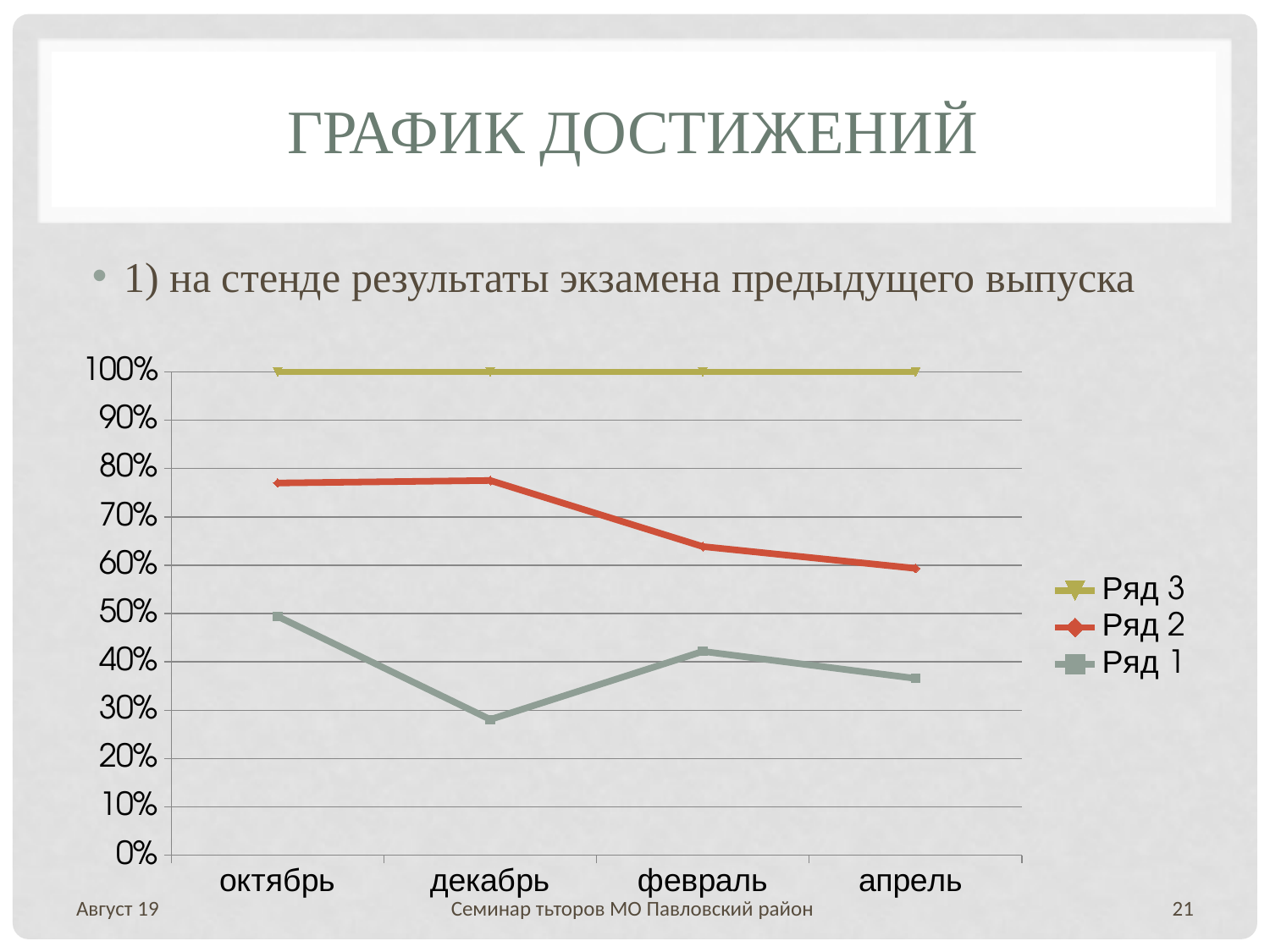

# График достижений
1) на стенде результаты экзамена предыдущего выпуска

### Chart

| Category | Ряд 1 | Ряд 2 | Ряд 3 |
|---|---|---|---|
| октябрь | 4.3 | 2.4 | 2.0 |
| декабрь | 2.5 | 4.4 | 2.0 |
| февраль | 3.5 | 1.8 | 3.0 |
| апрель  | 4.5 | 2.8 | 5.0 |
Август 19
Семинар тьторов МО Павловский район
21